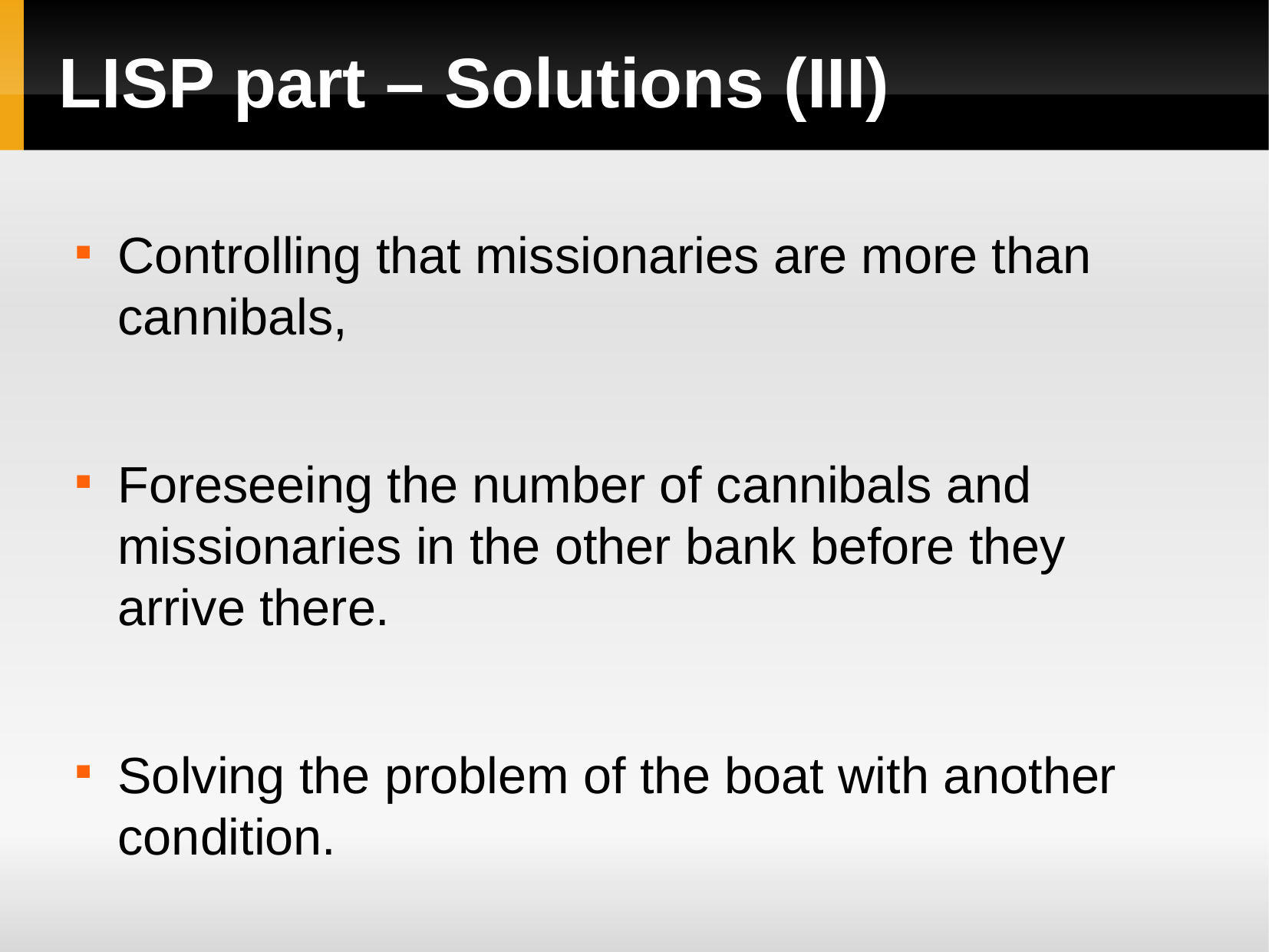

LISP part – Solutions (III)
Controlling that missionaries are more than cannibals,

Foreseeing the number of cannibals and missionaries in the other bank before they arrive there.

Solving the problem of the boat with another condition.